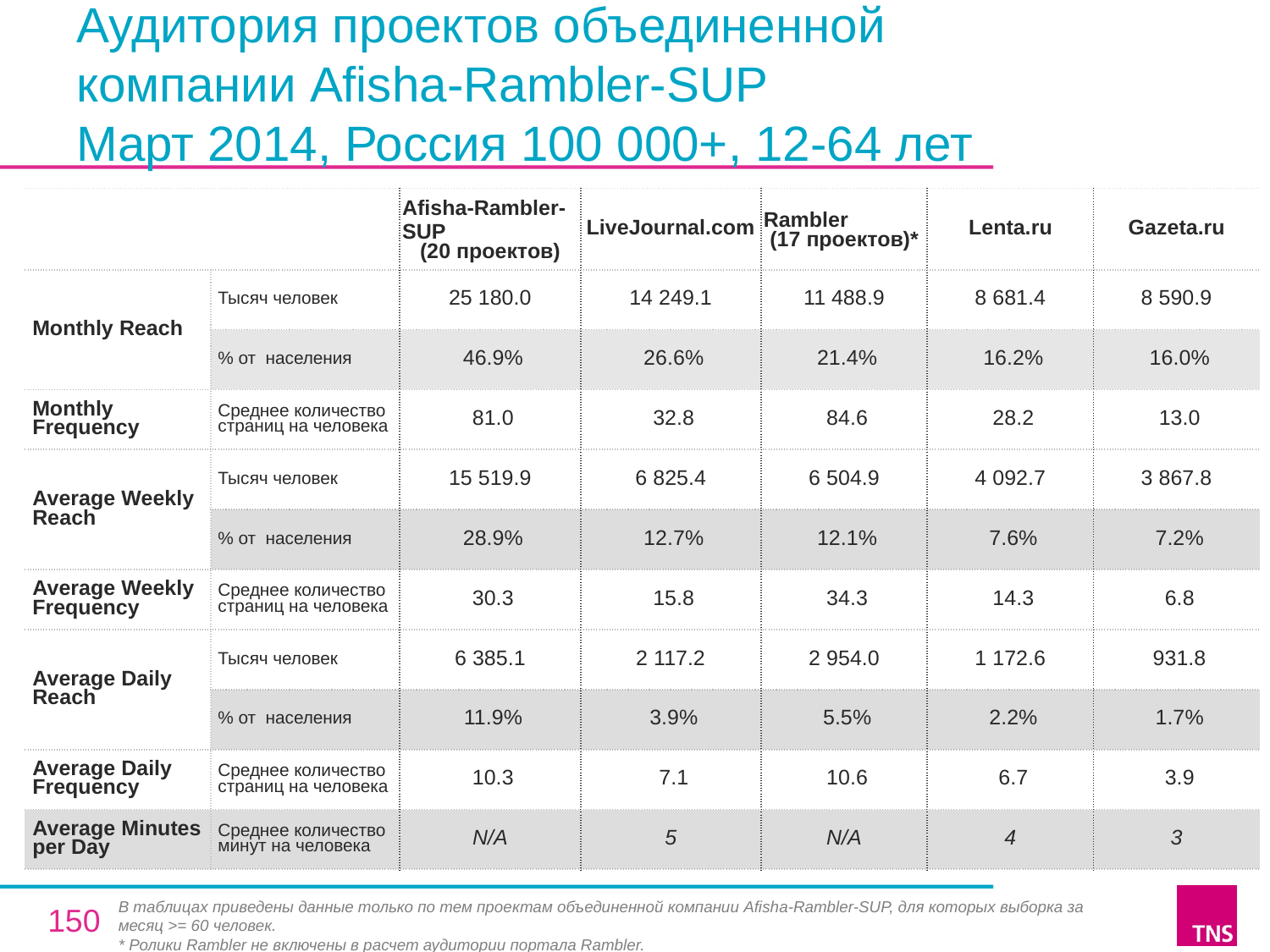

# Аудитория проектов объединенной
компании Afisha-Rambler-SUP
Март 2014, Россия 100 000+, 12-64 лет
|  |  | Afisha-Rambler-SUP (20 проектов) | LiveJournal.com | Rambler (17 проектов)\* | Lenta.ru | Gazeta.ru |
| --- | --- | --- | --- | --- | --- | --- |
| Monthly Reach | Тысяч человек | 25 180.0 | 14 249.1 | 11 488.9 | 8 681.4 | 8 590.9 |
|  | % от населения | 46.9% | 26.6% | 21.4% | 16.2% | 16.0% |
| Monthly Frequency | Среднее количество страниц на человека | 81.0 | 32.8 | 84.6 | 28.2 | 13.0 |
| Average Weekly Reach | Тысяч человек | 15 519.9 | 6 825.4 | 6 504.9 | 4 092.7 | 3 867.8 |
|  | % от населения | 28.9% | 12.7% | 12.1% | 7.6% | 7.2% |
| Average Weekly Frequency | Среднее количество страниц на человека | 30.3 | 15.8 | 34.3 | 14.3 | 6.8 |
| Average Daily Reach | Тысяч человек | 6 385.1 | 2 117.2 | 2 954.0 | 1 172.6 | 931.8 |
|  | % от населения | 11.9% | 3.9% | 5.5% | 2.2% | 1.7% |
| Average Daily Frequency | Среднее количество страниц на человека | 10.3 | 7.1 | 10.6 | 6.7 | 3.9 |
| Average Minutes per Day | Среднее количество минут на человека | N/A | 5 | N/A | 4 | 3 |
В таблицах приведены данные только по тем проектам объединенной компании Afisha-Rambler-SUP, для которых выборка за месяц >= 60 человек.
* Ролики Rambler не включены в расчет аудитории портала Rambler.
150